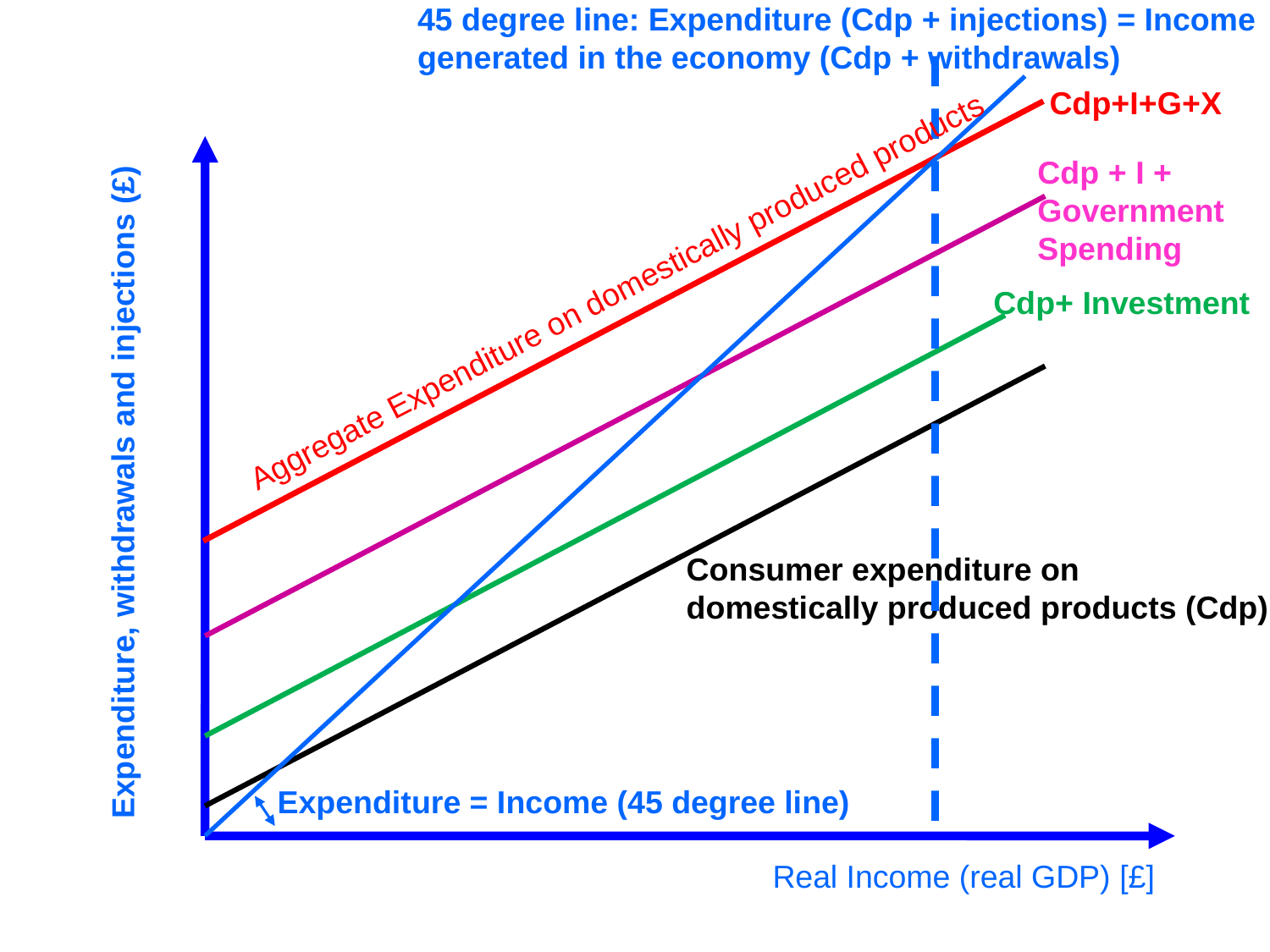

45 degree line: Expenditure (Cdp + injections) = Income generated in the economy (Cdp + withdrawals)

Cdp+I+G+X

Cdp + I + Government Spending

Aggregate Expenditure on domestically produced products
Cdp+ Investment

Expenditure, withdrawals and injections (£)
Consumer expenditure on domestically produced products (Cdp)
Expenditure = Income (45 degree line)

Real Income (real GDP) [£]